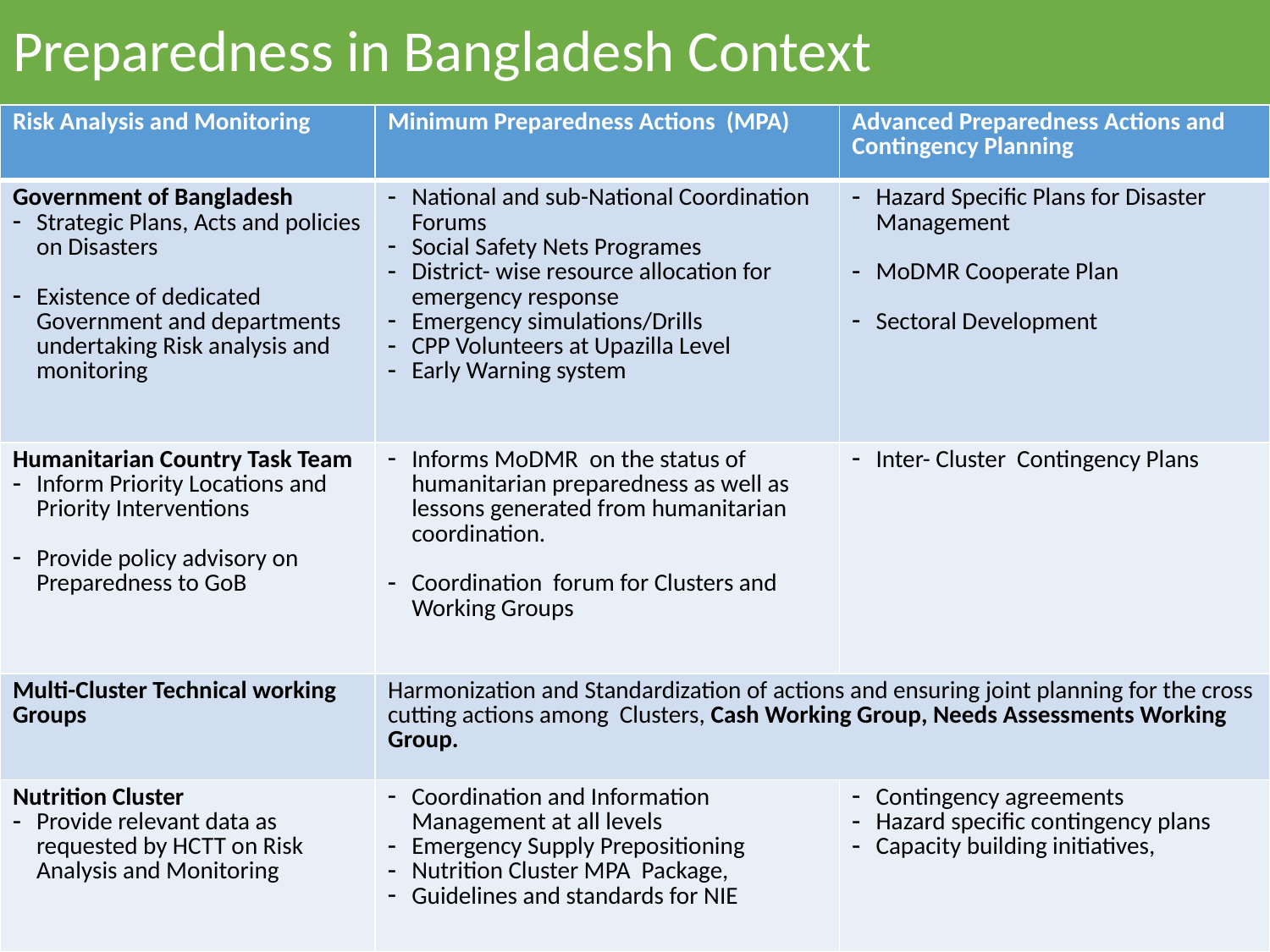

# Preparedness in Bangladesh Context
| Risk Analysis and Monitoring | Minimum Preparedness Actions (MPA) | Advanced Preparedness Actions and Contingency Planning |
| --- | --- | --- |
| Government of Bangladesh Strategic Plans, Acts and policies on Disasters Existence of dedicated Government and departments undertaking Risk analysis and monitoring | National and sub-National Coordination Forums Social Safety Nets Programes District- wise resource allocation for emergency response Emergency simulations/Drills CPP Volunteers at Upazilla Level Early Warning system | Hazard Specific Plans for Disaster Management MoDMR Cooperate Plan Sectoral Development |
| Humanitarian Country Task Team Inform Priority Locations and Priority Interventions Provide policy advisory on Preparedness to GoB | Informs MoDMR on the status of humanitarian preparedness as well as lessons generated from humanitarian coordination. Coordination forum for Clusters and Working Groups | Inter- Cluster Contingency Plans |
| Multi-Cluster Technical working Groups | Harmonization and Standardization of actions and ensuring joint planning for the cross cutting actions among Clusters, Cash Working Group, Needs Assessments Working Group. |  |
| Nutrition Cluster Provide relevant data as requested by HCTT on Risk Analysis and Monitoring | Coordination and Information Management at all levels Emergency Supply Prepositioning Nutrition Cluster MPA Package, Guidelines and standards for NIE | Contingency agreements Hazard specific contingency plans Capacity building initiatives, |